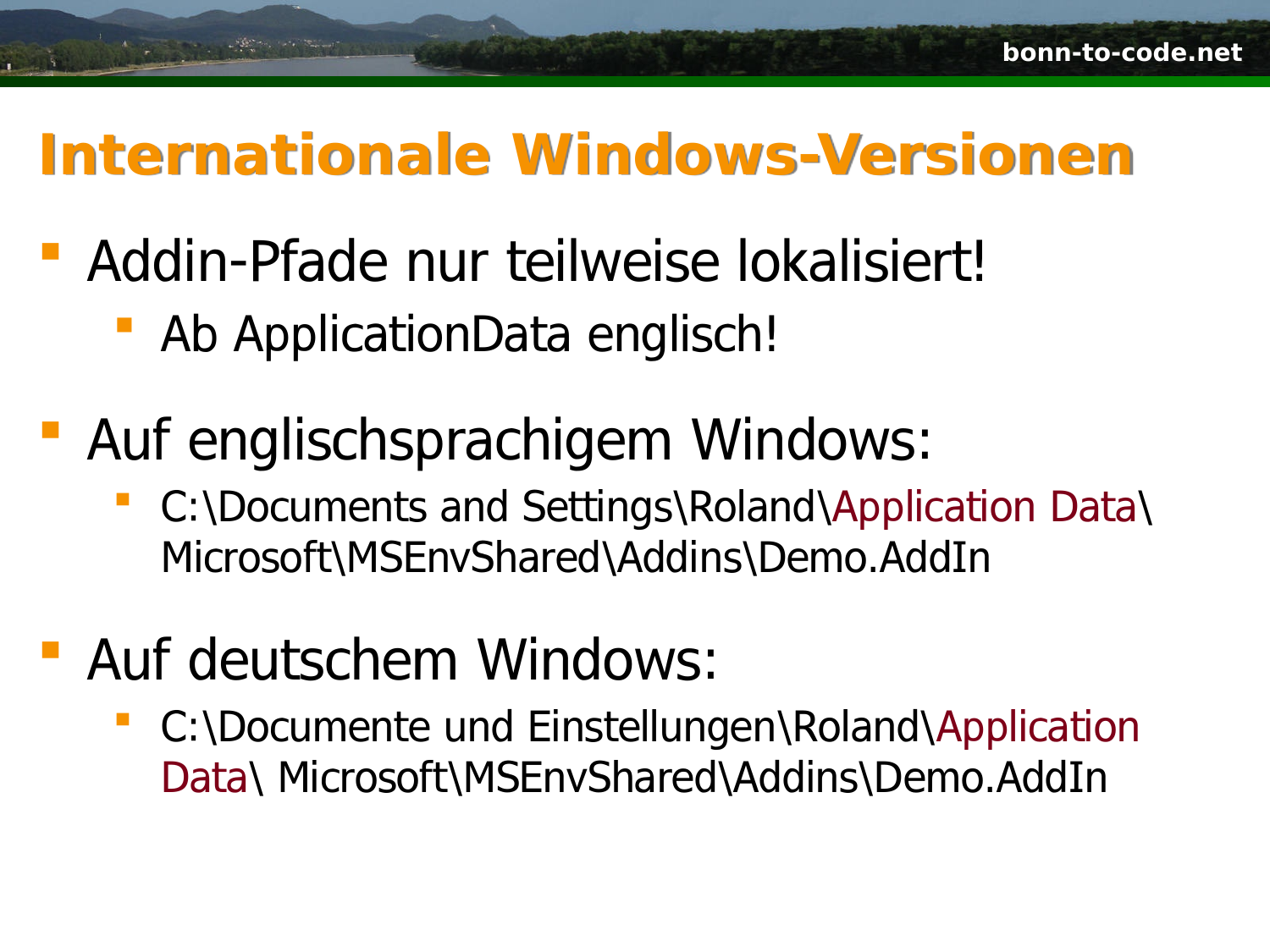

# Internationale Windows-Versionen
Addin-Pfade nur teilweise lokalisiert!
Ab ApplicationData englisch!
Auf englischsprachigem Windows:
C:\Documents and Settings\Roland\Application Data\ Microsoft\MSEnvShared\Addins\Demo.AddIn
Auf deutschem Windows:
C:\Documente und Einstellungen\Roland\Application Data\ Microsoft\MSEnvShared\Addins\Demo.AddIn